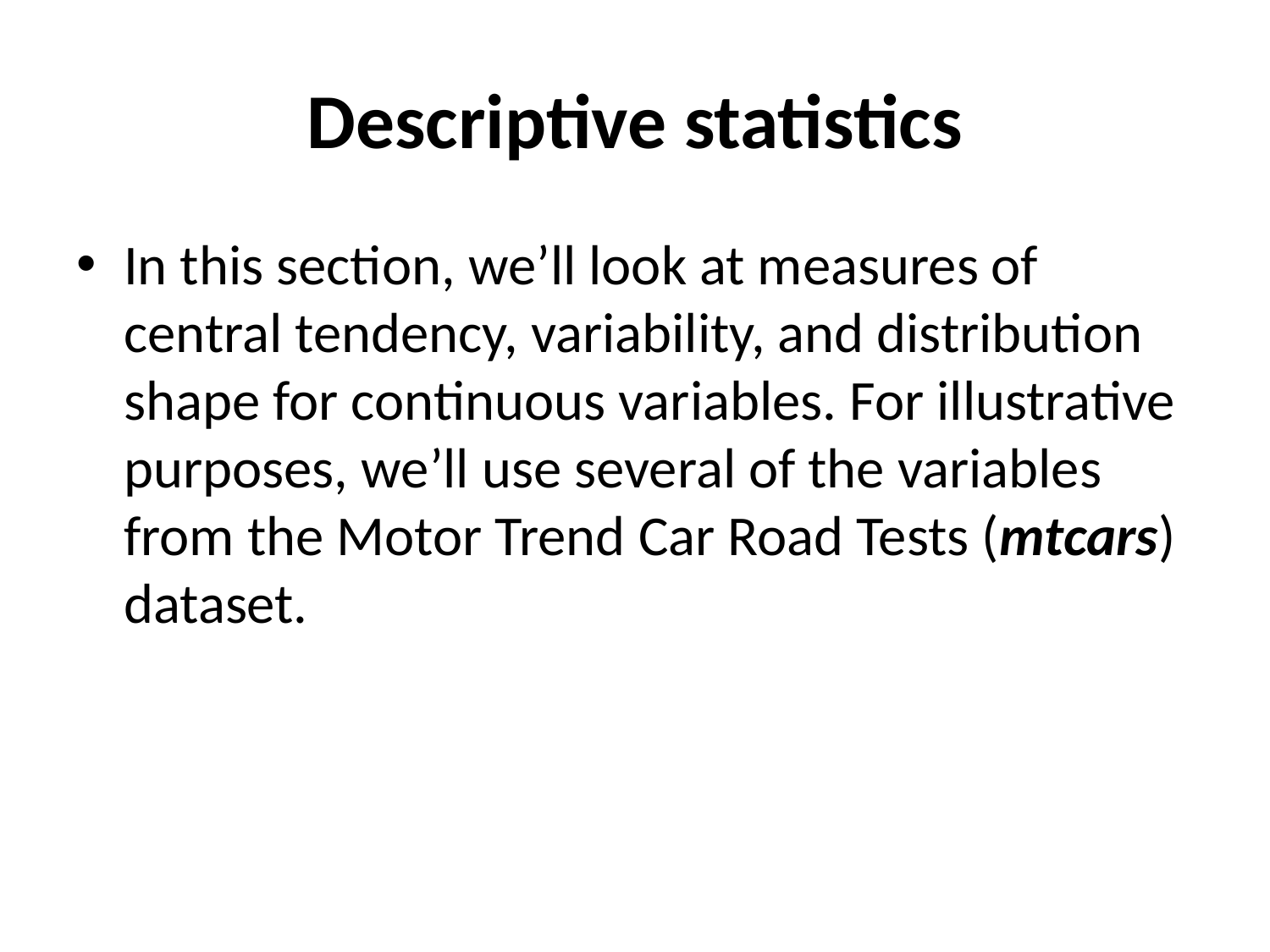

# Descriptive statistics
In this section, we’ll look at measures of central tendency, variability, and distribution shape for continuous variables. For illustrative purposes, we’ll use several of the variables from the Motor Trend Car Road Tests (mtcars) dataset.